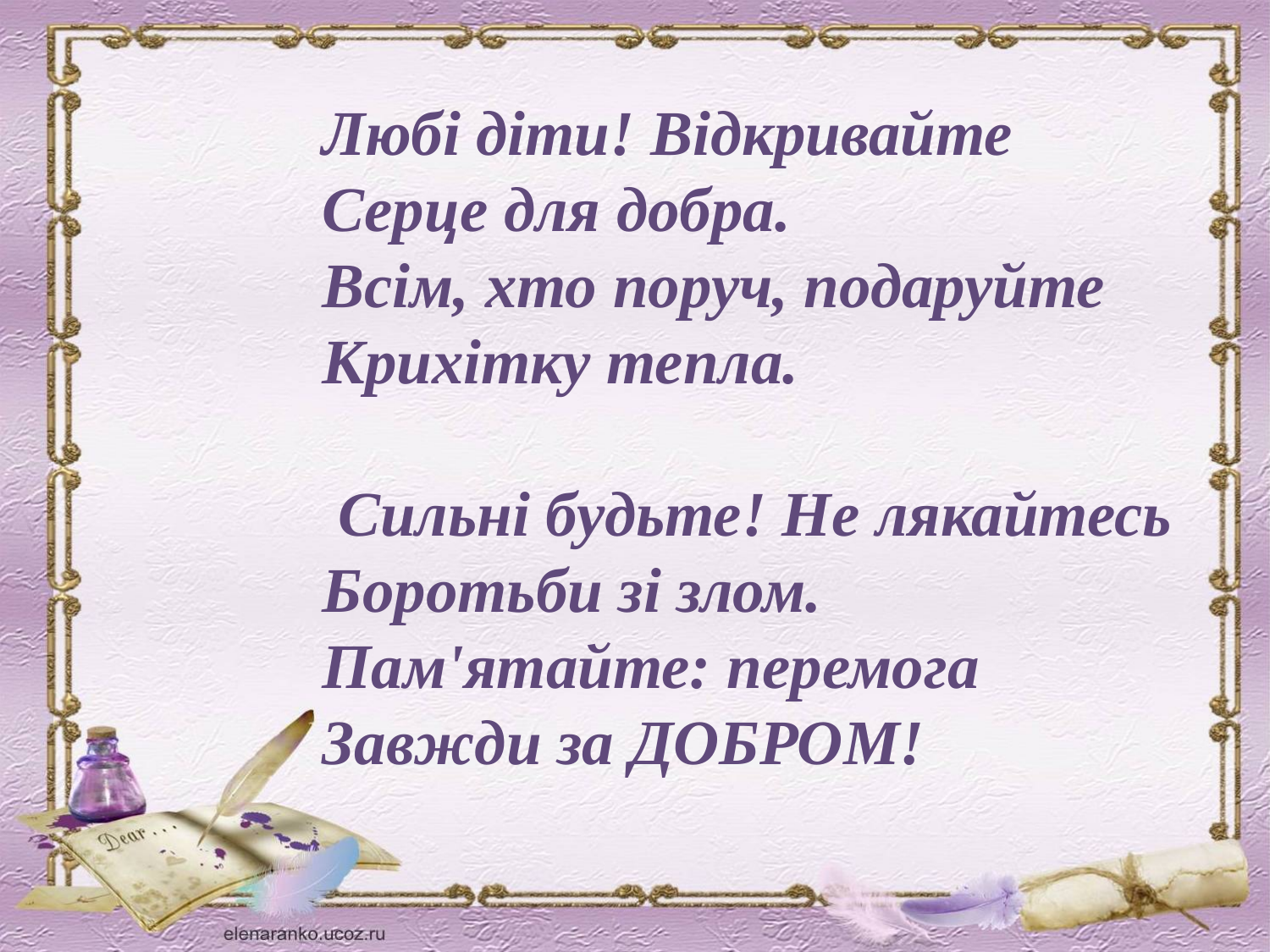

Любі діти! Відкривайте
Серце для добра.
Всім, хто поруч, подаруйте
Крихітку тепла.

 Сильні будьте! Не лякайтесь
Боротьби зі злом.
Пам'ятайте: перемога
Завжди за ДОБРОМ!